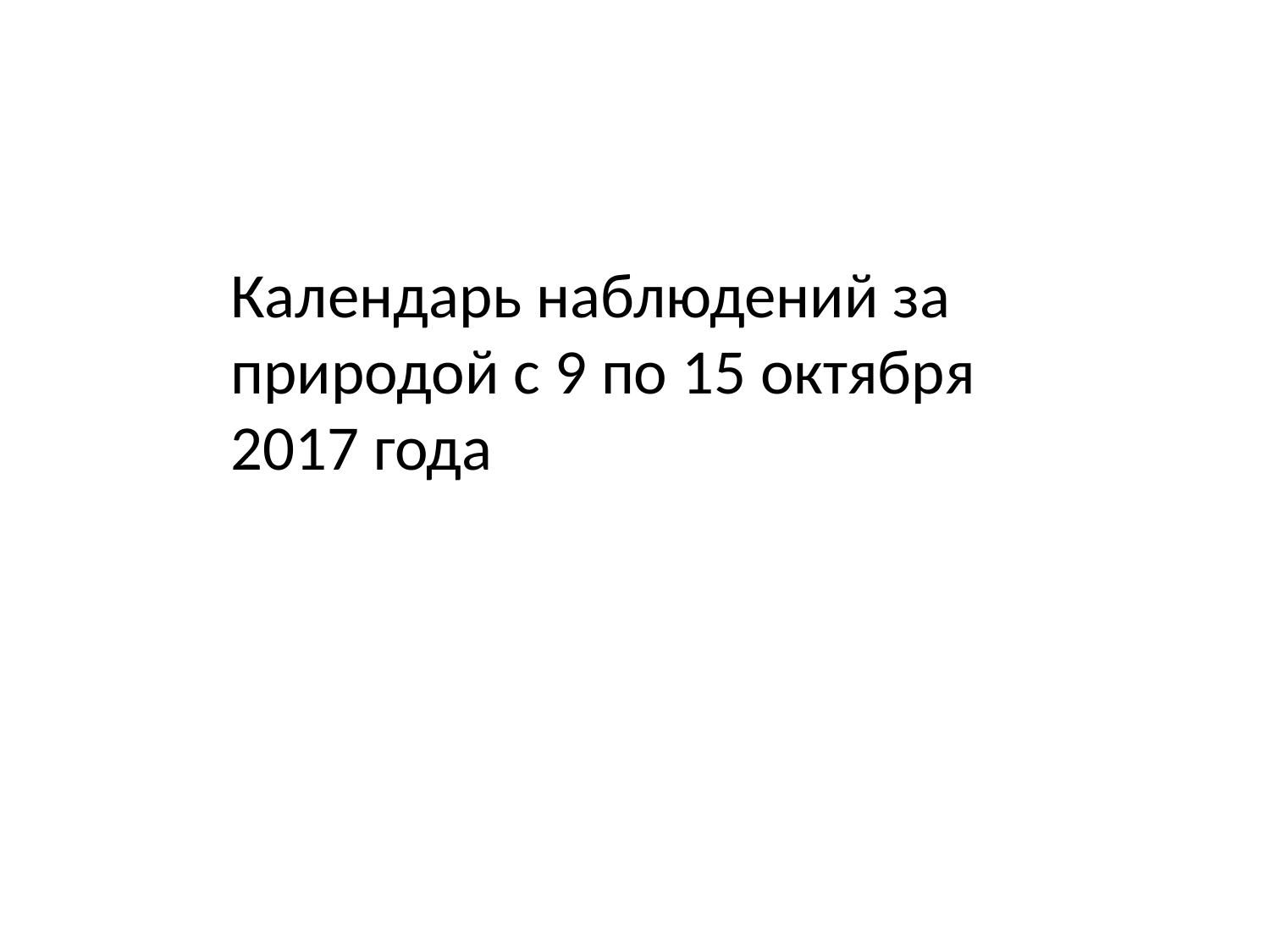

Календарь наблюдений за природой с 9 по 15 октября 2017 года